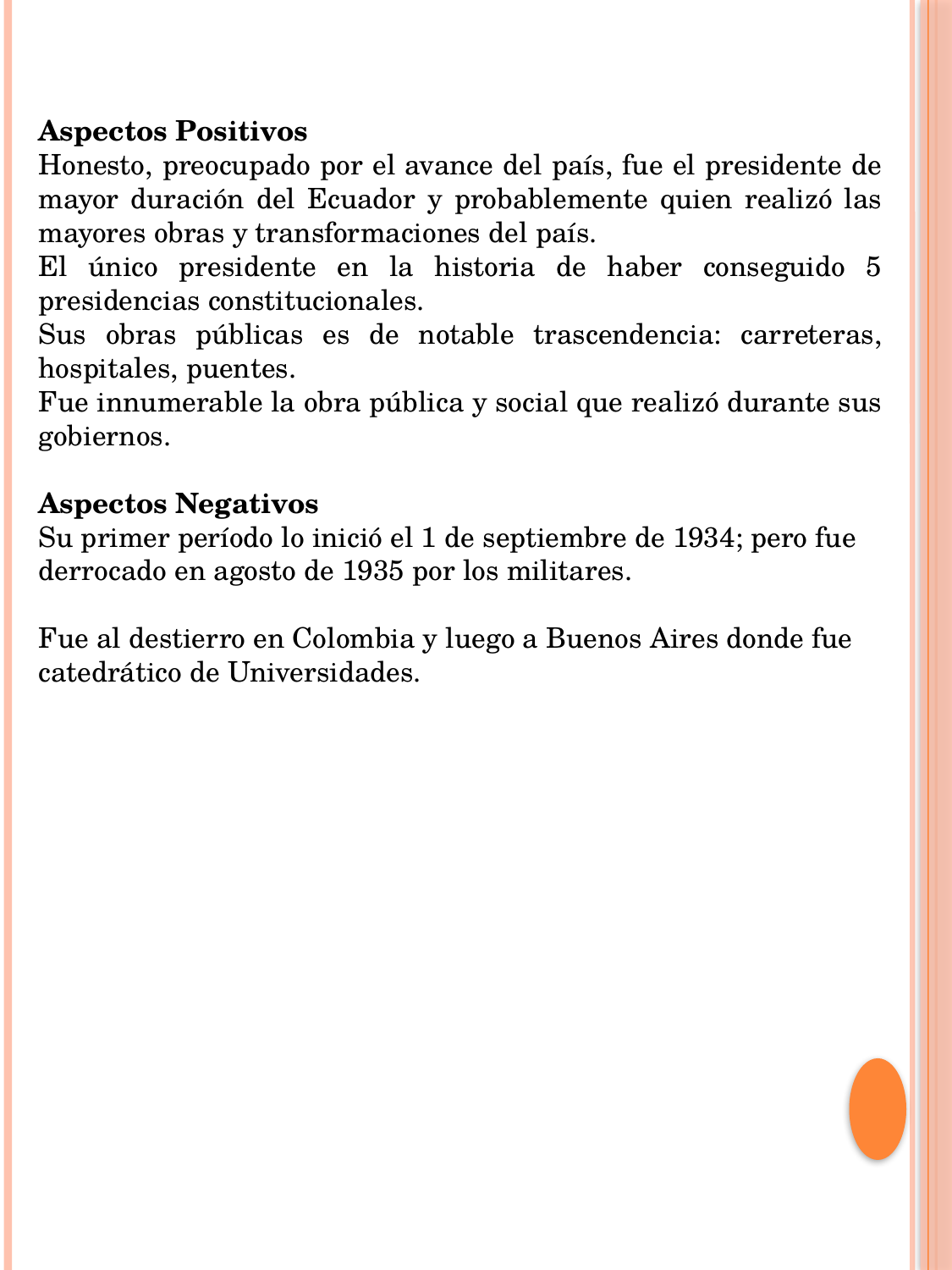

Aspectos Positivos
Honesto, preocupado por el avance del país, fue el presidente de mayor duración del Ecuador y probablemente quien realizó las mayores obras y transformaciones del país.
El único presidente en la historia de haber conseguido 5 presidencias constitucionales.
Sus obras públicas es de notable trascendencia: carreteras, hospitales, puentes.
Fue innumerable la obra pública y social que realizó durante sus
gobiernos.

Aspectos Negativos
Su primer período lo inició el 1 de septiembre de 1934; pero fue
derrocado en agosto de 1935 por los militares.

Fue al destierro en Colombia y luego a Buenos Aires donde fue
catedrático de Universidades.